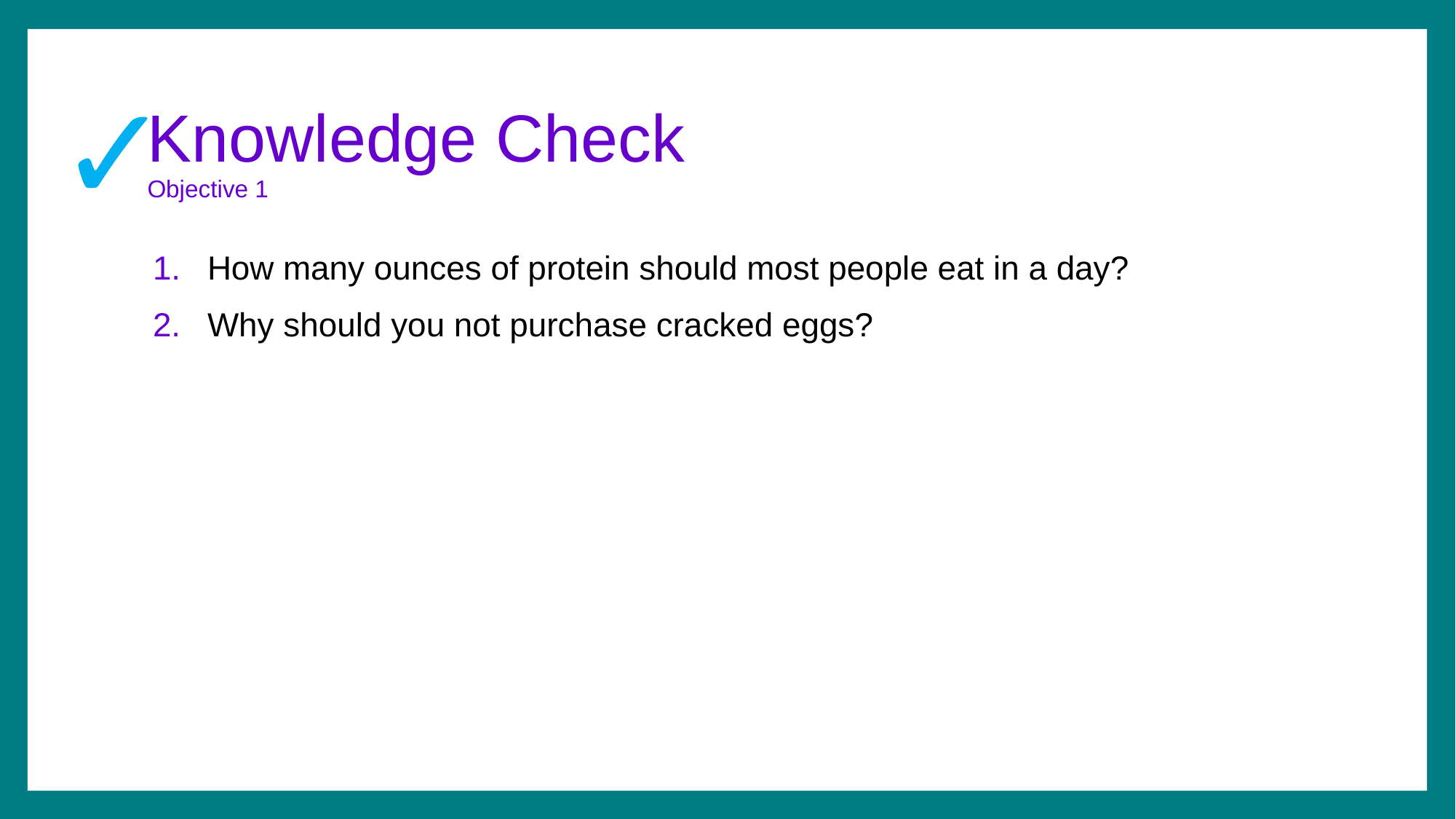

✓
# Knowledge Check Objective 1
How many ounces of protein should most people eat in a day?
Why should you not purchase cracked eggs?